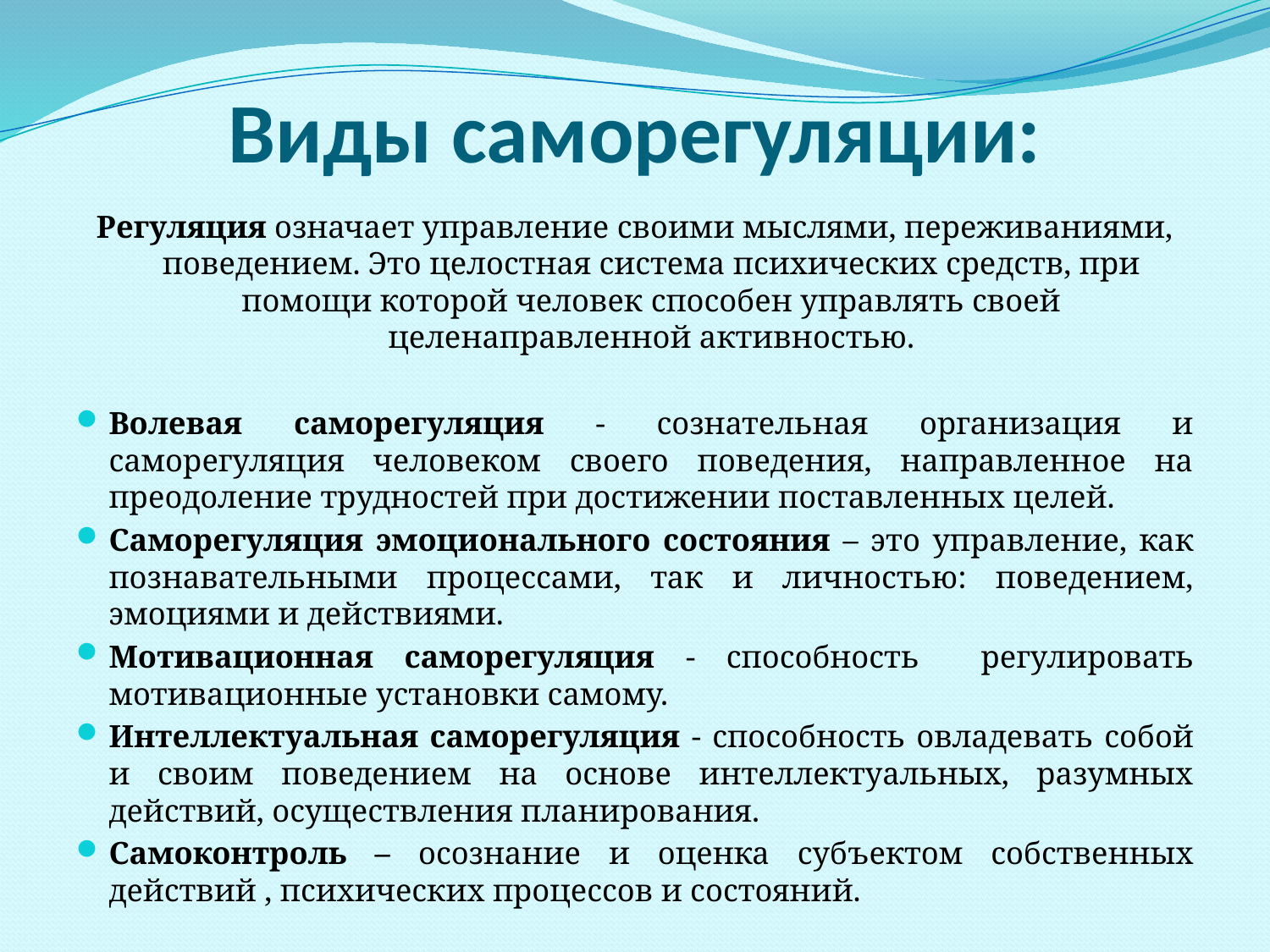

# Виды саморегуляции:
Регуляция означает управление своими мыслями, переживаниями, поведением. Это целостная система психических средств, при помощи которой человек способен управлять своей целенаправленной активностью.

Волевая саморегуляция - сознательная организация и саморегуляция человеком своего поведения, направленное на преодоление трудностей при достижении поставленных целей.
Саморегуляция эмоционального состояния – это управление, как познавательными процессами, так и личностью: поведением, эмоциями и действиями.
Мотивационная саморегуляция - способность  регулировать мотивационные установки самому.
Интеллектуальная саморегуляция - способность овладевать собой и своим поведением на основе интеллектуальных, разумных действий, осуществления планирования.
Самоконтроль – осознание и оценка субъектом собственных действий , психических процессов и состояний.